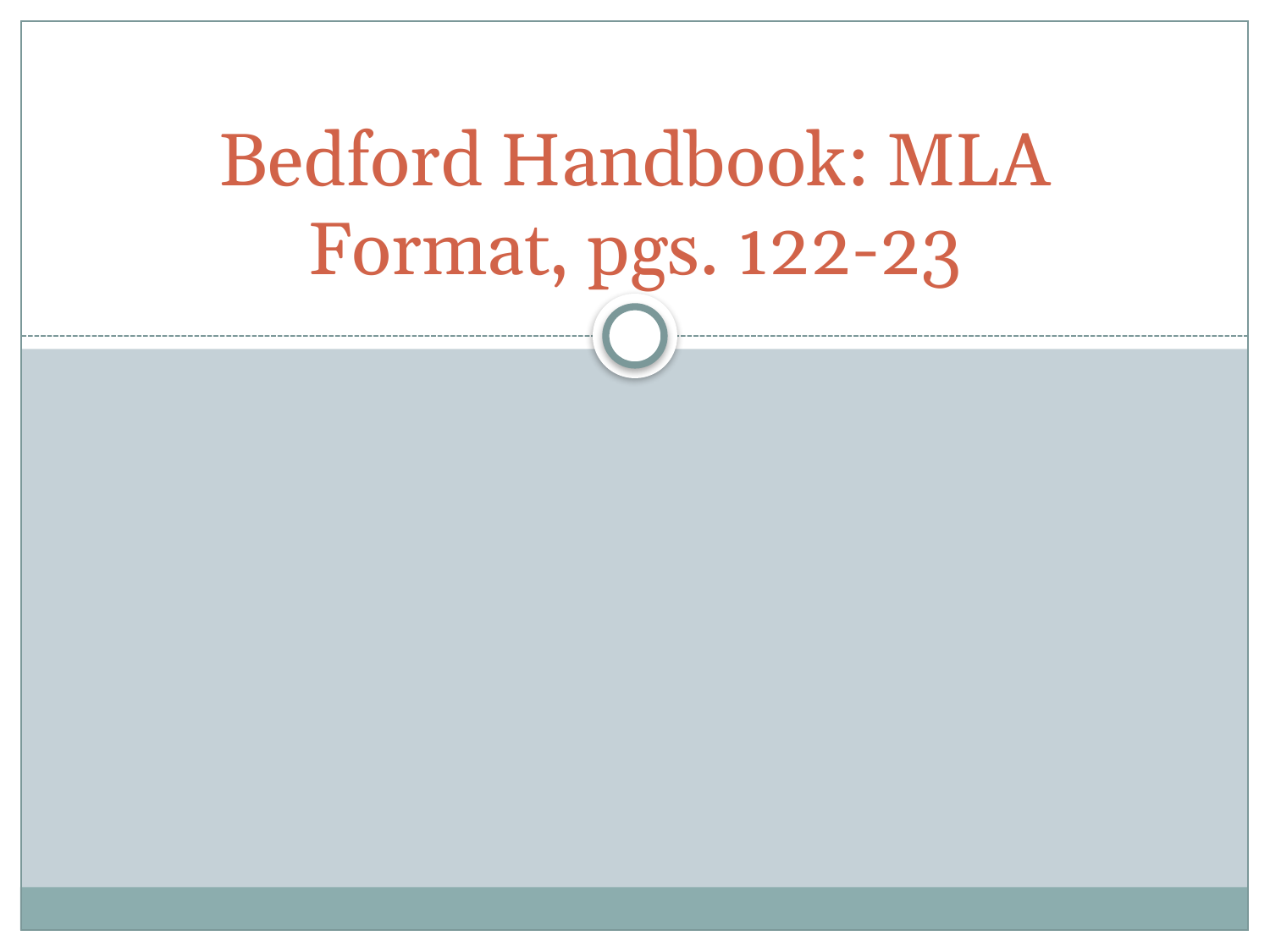

# Bedford Handbook: MLA Format, pgs. 122-23